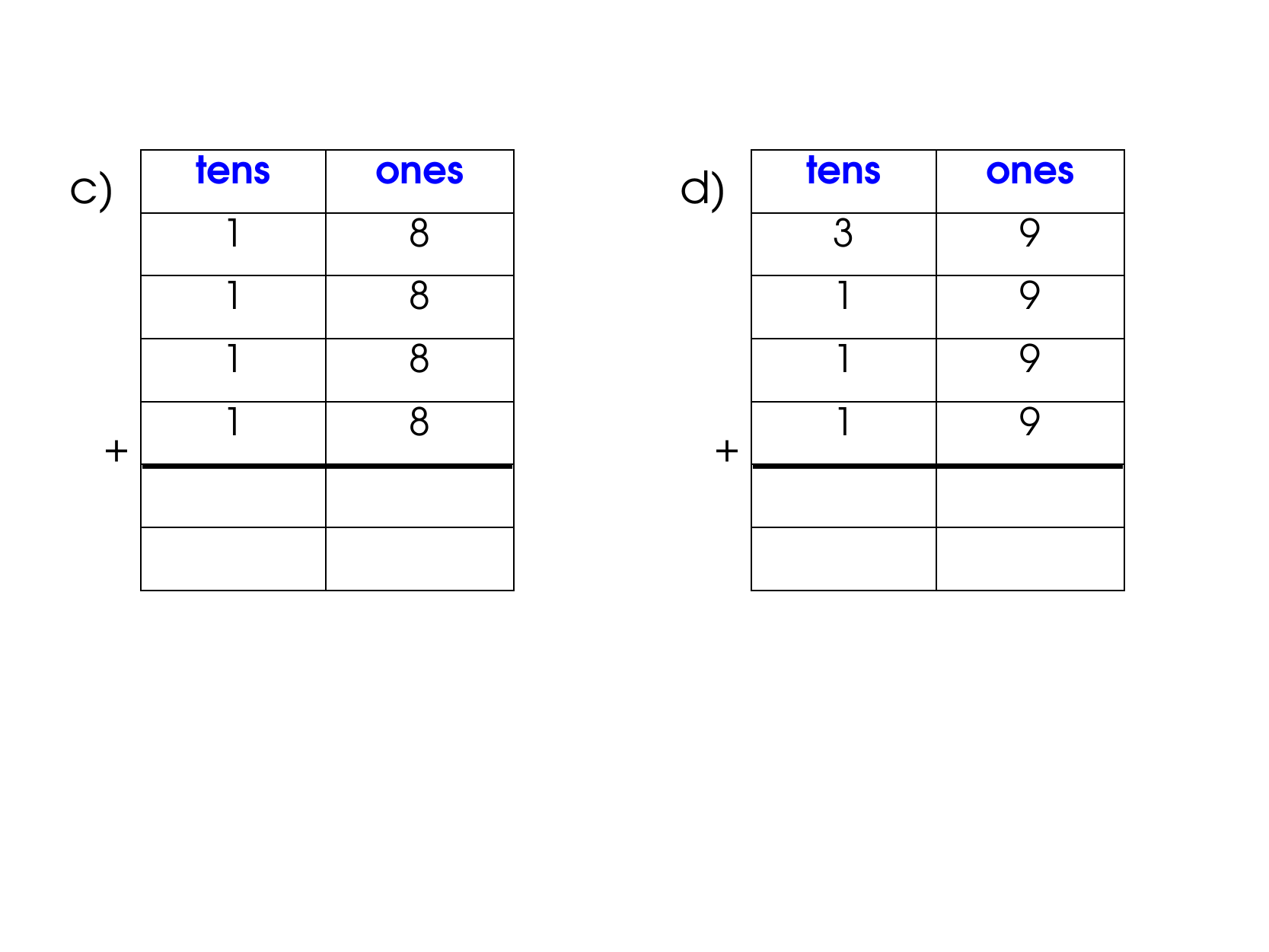

| tens | ones |
| --- | --- |
| 1 | 8 |
| 1 | 8 |
| 1 | 8 |
| 1 | 8 |
|  |  |
|  |  |
| tens | ones |
| --- | --- |
| 3 | 9 |
| 1 | 9 |
| 1 | 9 |
| 1 | 9 |
|  |  |
|  |  |
c)
+
d)
+